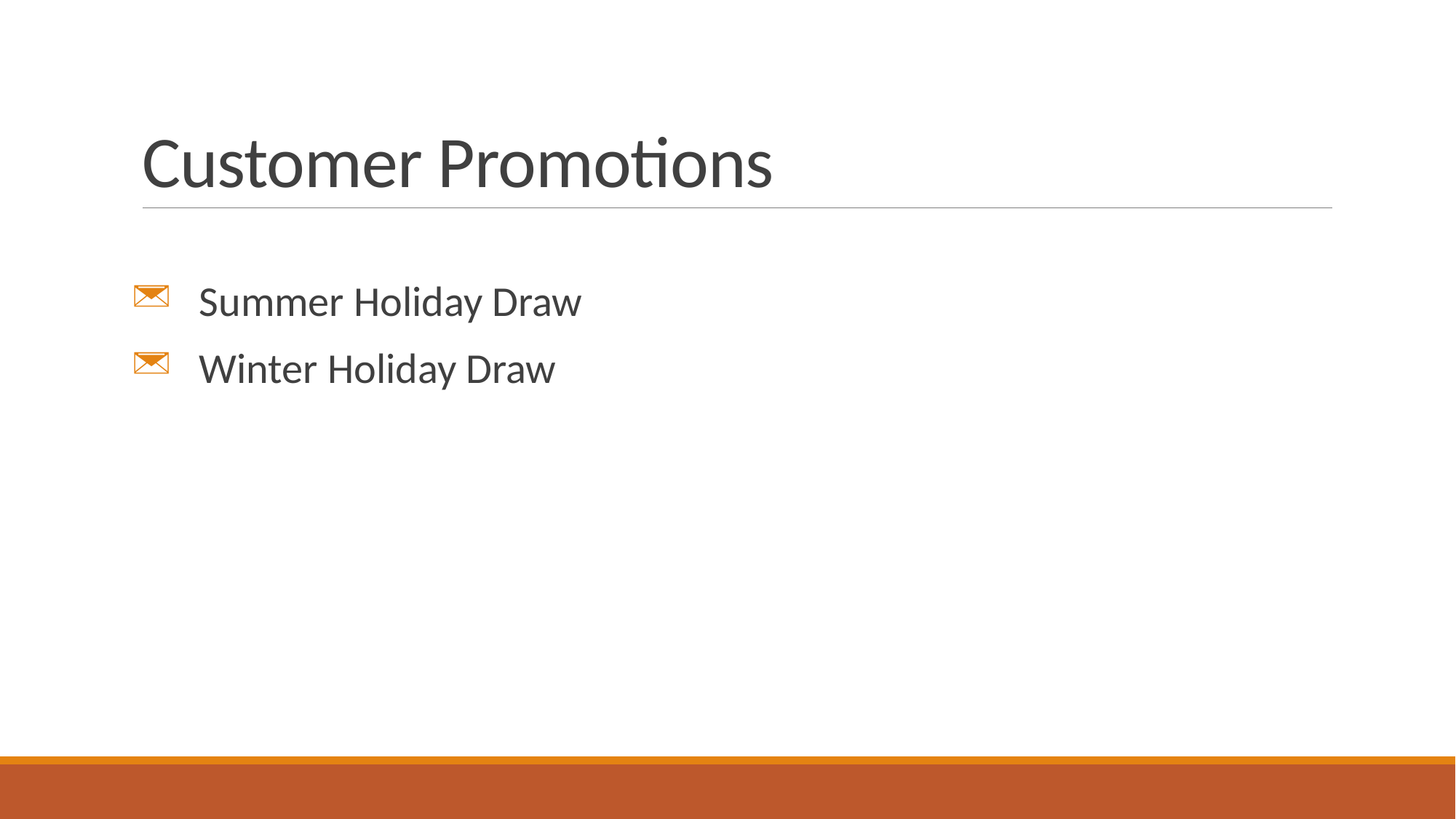

# Customer Promotions
Summer Holiday Draw
Winter Holiday Draw